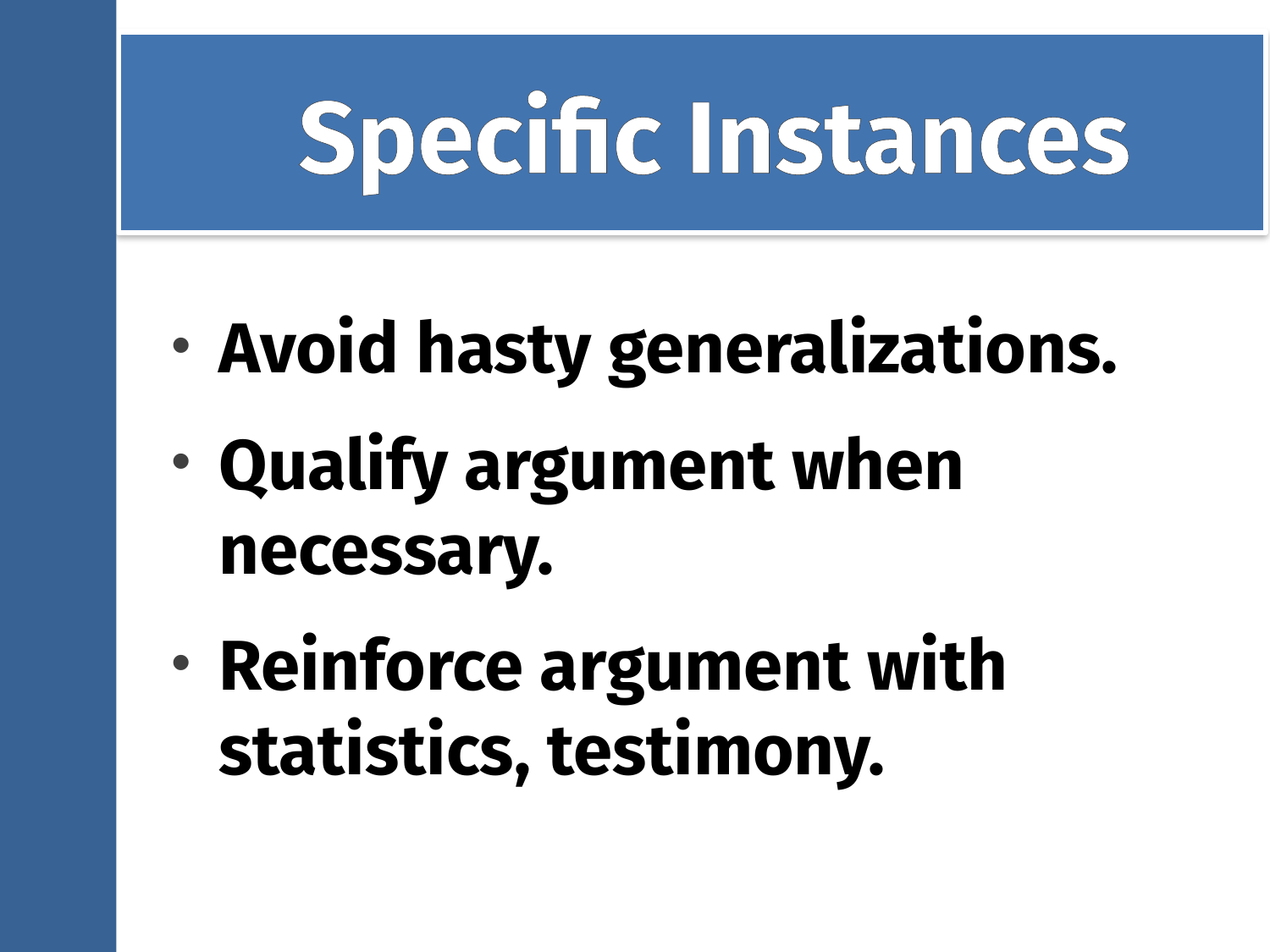

# Specific Instances
Avoid hasty generalizations.
Qualify argument when necessary.
Reinforce argument with statistics, testimony.